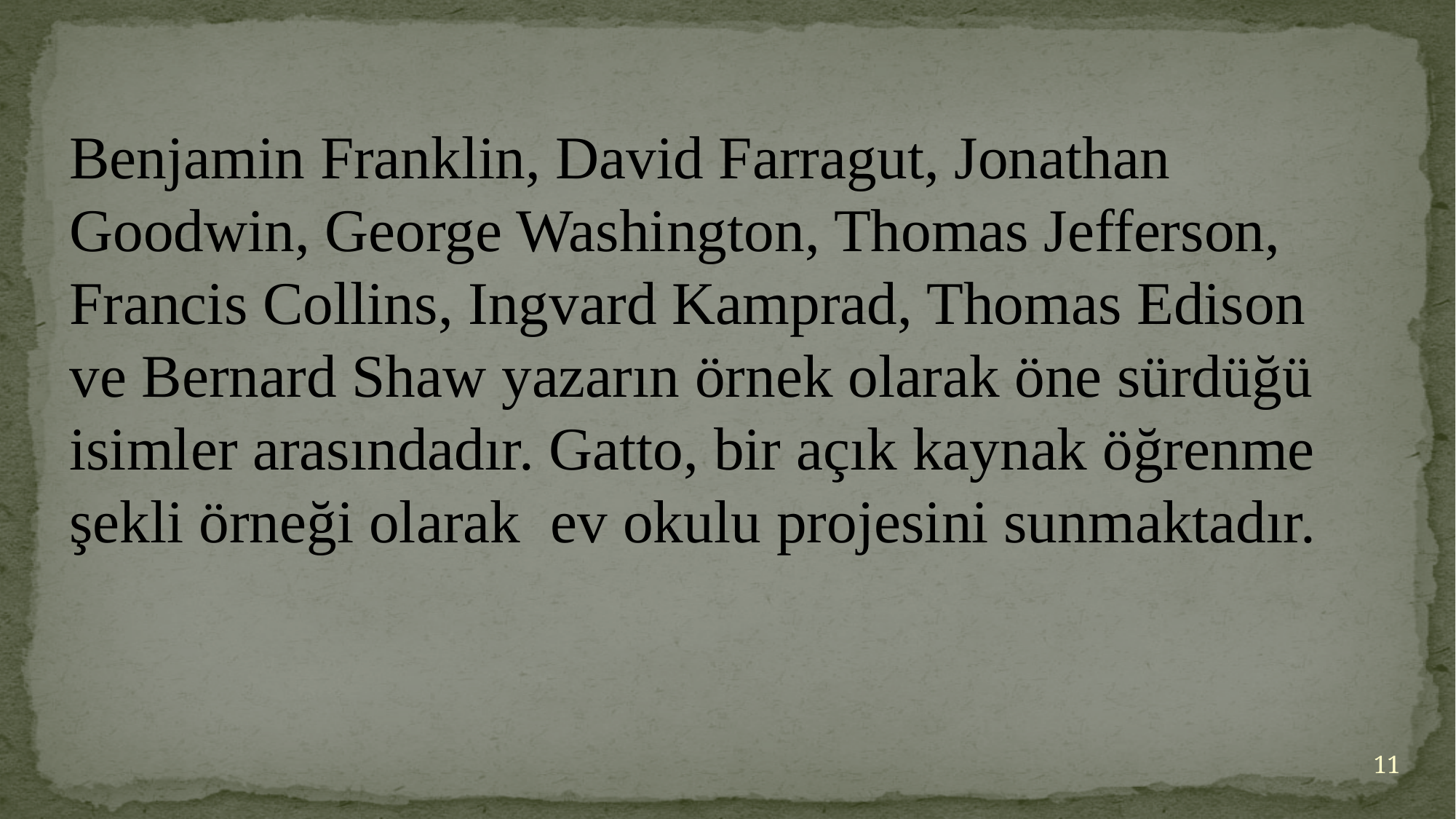

Benjamin Franklin, David Farragut, Jonathan Goodwin, George Washington, Thomas Jefferson, Francis Collins, Ingvard Kamprad, Thomas Edison ve Bernard Shaw yazarın örnek olarak öne sürdüğü isimler arasındadır. Gatto, bir açık kaynak öğrenme şekli örneği olarak  ev okulu projesini sunmaktadır.
11